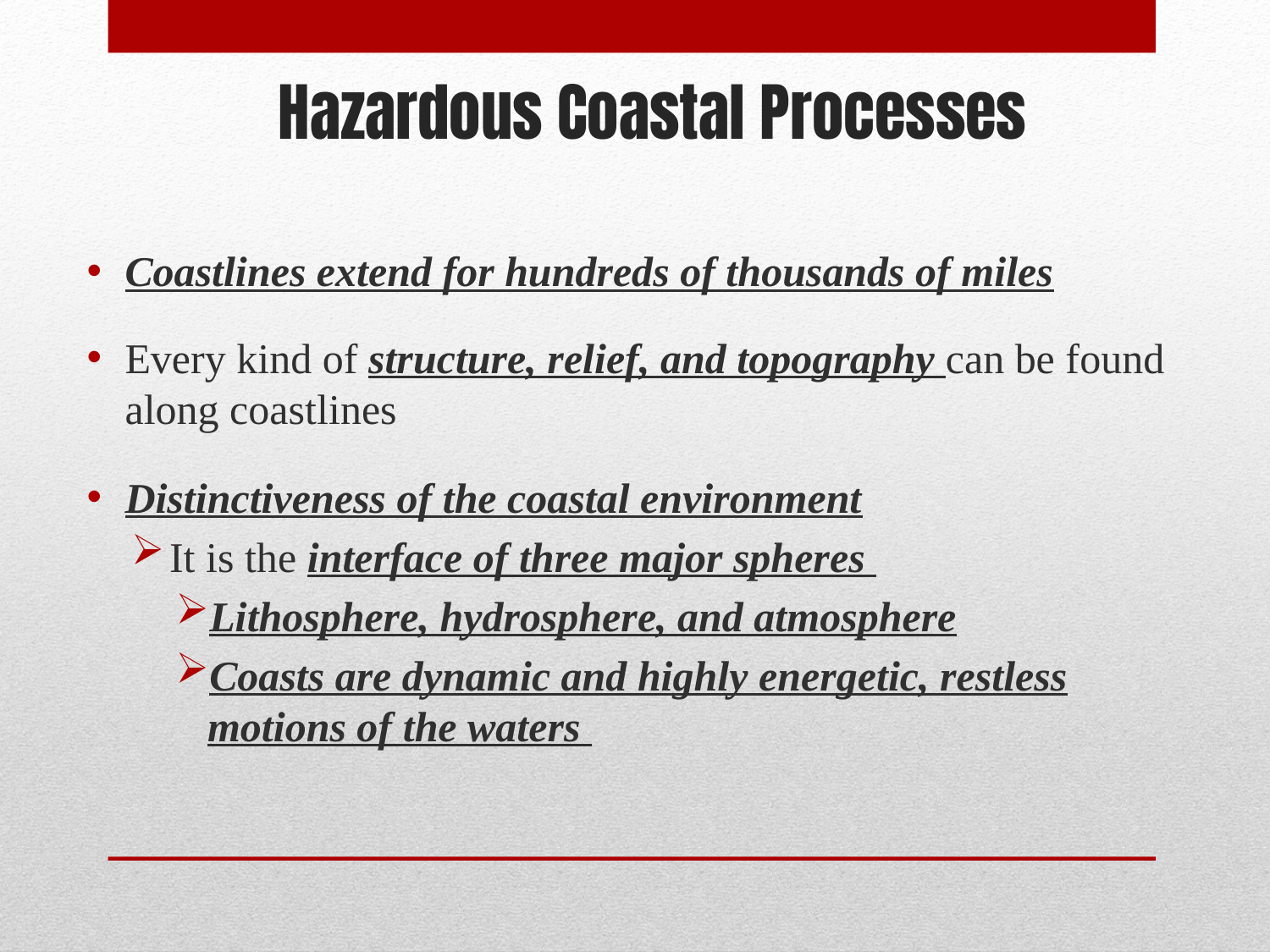

Hazardous Coastal Processes
Coastlines extend for hundreds of thousands of miles

Every kind of structure, relief, and topography can be found along coastlines

Distinctiveness of the coastal environment
It is the interface of three major spheres
Lithosphere, hydrosphere, and atmosphere
Coasts are dynamic and highly energetic, restless motions of the waters